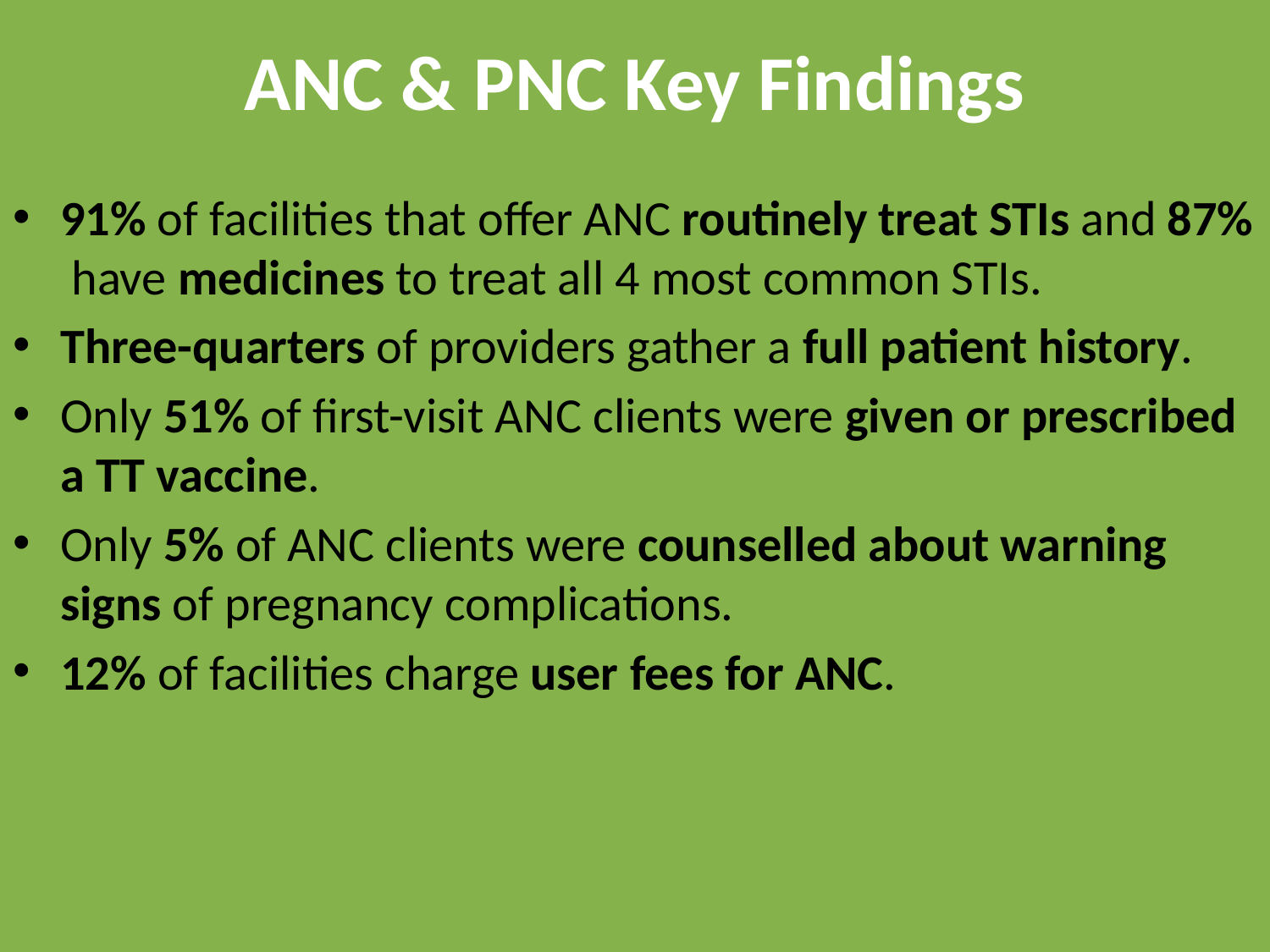

# ANC & PNC Key Findings
91% of facilities that offer ANC routinely treat STIs and 87%  have medicines to treat all 4 most common STIs.
Three-quarters of providers gather a full patient history.
Only 51% of first-visit ANC clients were given or prescribed a TT vaccine.
Only 5% of ANC clients were counselled about warning signs of pregnancy complications.
12% of facilities charge user fees for ANC.